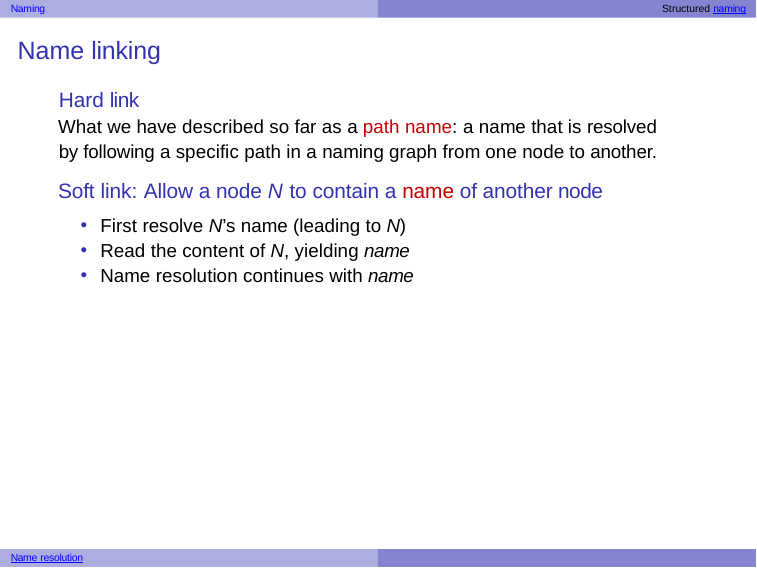

Naming	Structured naming
# Name linking
Hard link
What we have described so far as a path name: a name that is resolved by following a specific path in a naming graph from one node to another.
Soft link: Allow a node N to contain a name of another node
First resolve N’s name (leading to N)
Read the content of N, yielding name
Name resolution continues with name

Name resolution